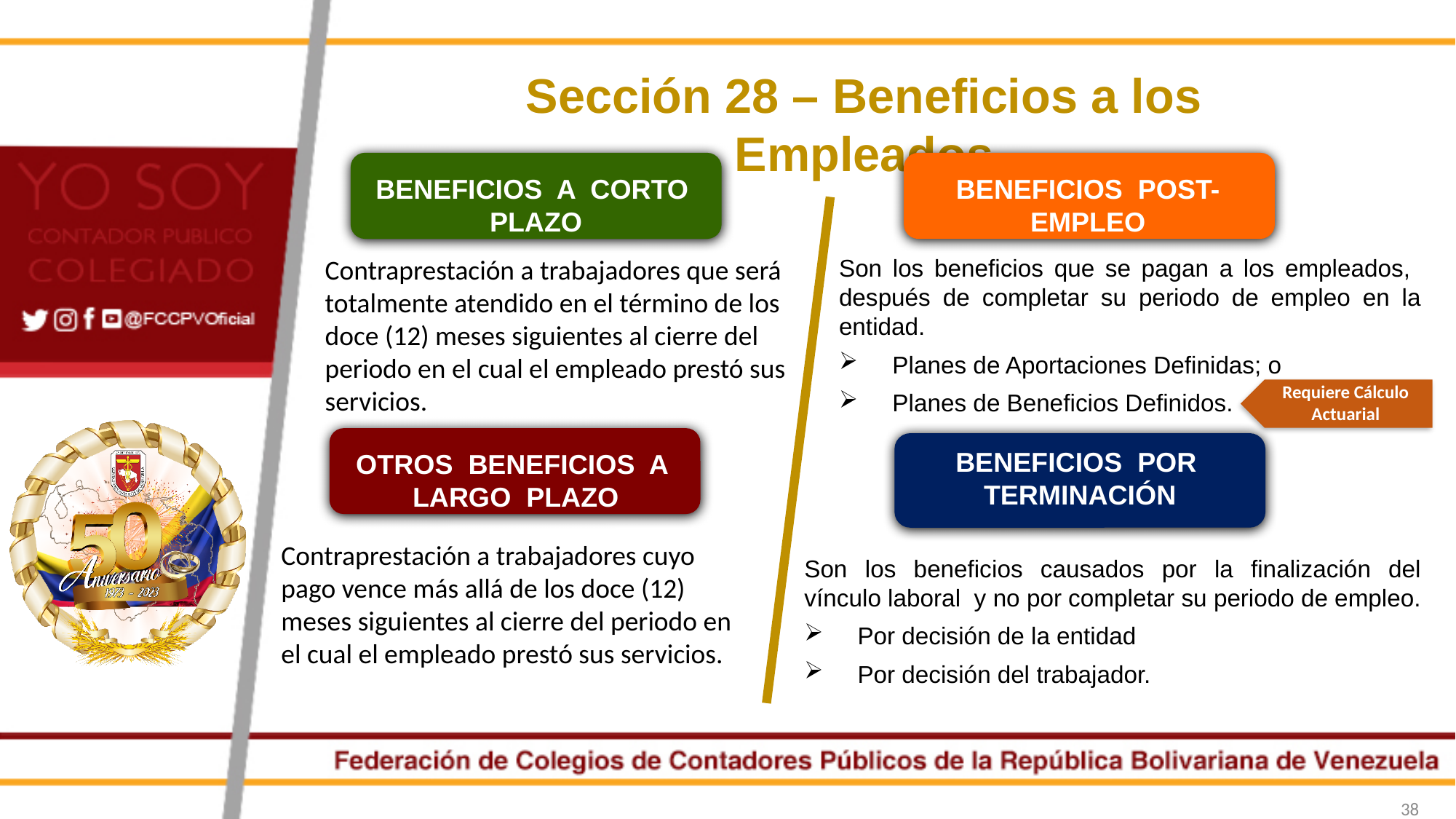

Sección 28 – Beneficios a los Empleados

BENEFICIOS  A  CORTO  PLAZO

BENEFICIOS  POST-EMPLEO
Contraprestación a trabajadores que será totalmente atendido en el término de los doce (12) meses siguientes al cierre del periodo en el cual el empleado prestó sus servicios.
Son los beneficios que se pagan a los empleados,  después de completar su periodo de empleo en la entidad.
Planes de Aportaciones Definidas; o
Planes de Beneficios Definidos.
Requiere Cálculo Actuarial

OTROS  BENEFICIOS  A  LARGO  PLAZO

BENEFICIOS  POR  TERMINACIÓN
Contraprestación a trabajadores cuyo pago vence más allá de los doce (12) meses siguientes al cierre del periodo en el cual el empleado prestó sus servicios.
Son los beneficios causados por la finalización del vínculo laboral  y no por completar su periodo de empleo.
Por decisión de la entidad
Por decisión del trabajador.
38